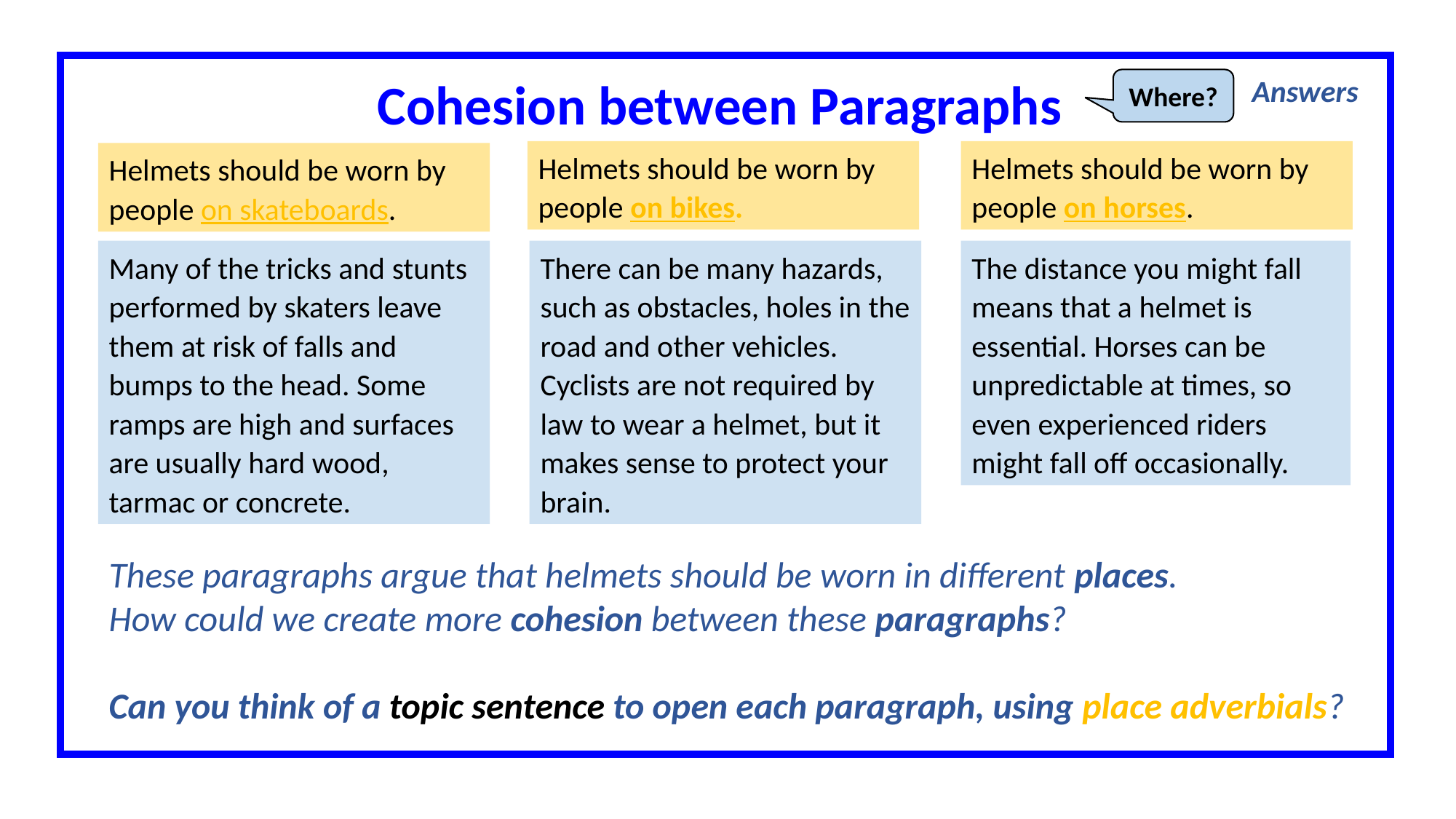

Cohesion between Paragraphs
Answers
Where?
Helmets should be worn by people on horses.
Helmets should be worn by people on bikes.
Helmets should be worn by people on skateboards.
Many of the tricks and stunts performed by skaters leave them at risk of falls and bumps to the head. Some ramps are high and surfaces are usually hard wood, tarmac or concrete.
There can be many hazards, such as obstacles, holes in the road and other vehicles. Cyclists are not required by law to wear a helmet, but it makes sense to protect your brain.
The distance you might fall means that a helmet is essential. Horses can be unpredictable at times, so even experienced riders might fall off occasionally.
These paragraphs argue that helmets should be worn in different places.
How could we create more cohesion between these paragraphs?

Can you think of a topic sentence to open each paragraph, using place adverbials?